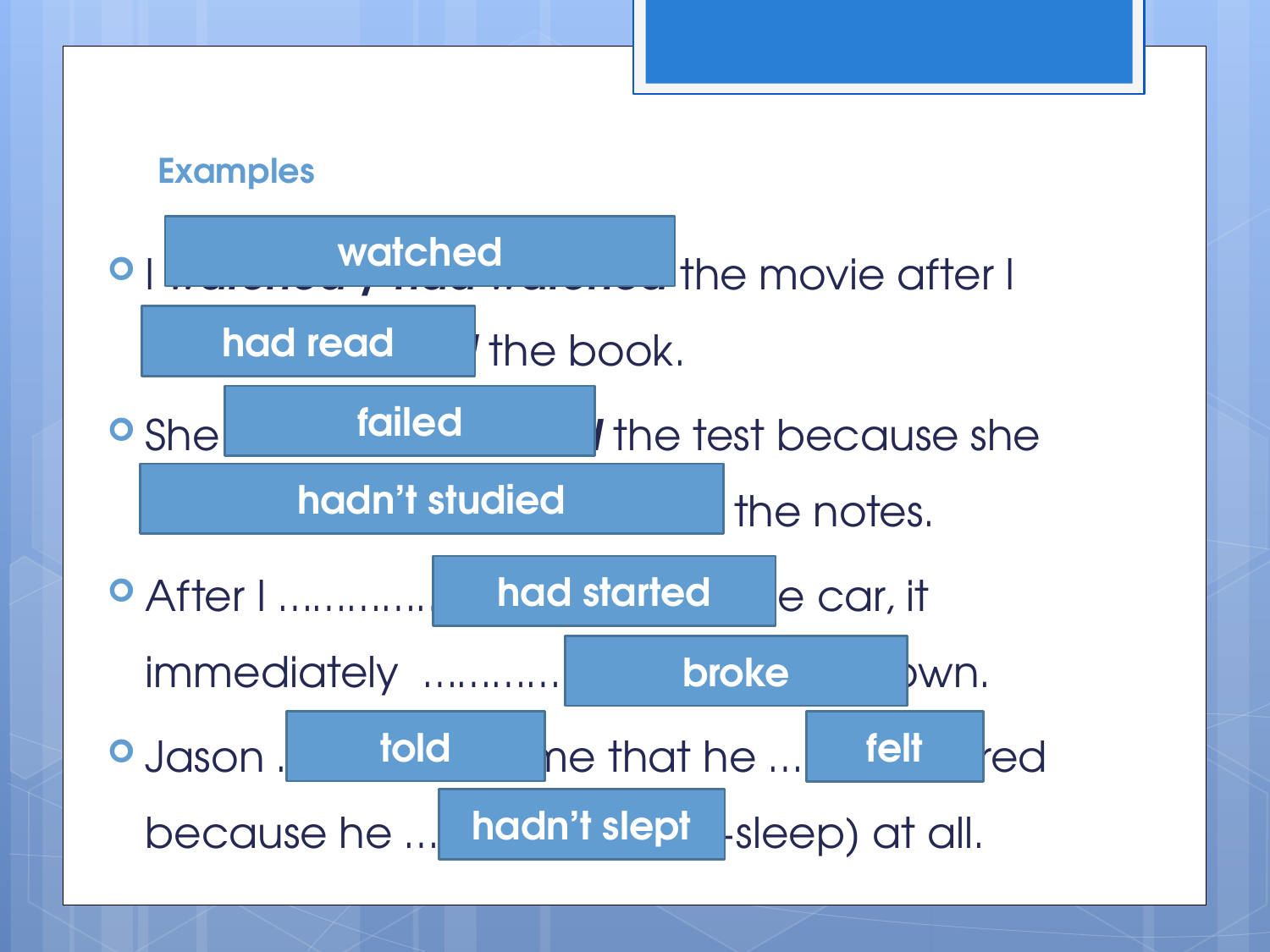

# Examples
I watched / had watched the movie after I
read / had read the book.
She failed / had failed the test because she
didn’t study / hadn’t studied the notes.
After I ………………….. (started) the car, it immediately  ………………….. (break) down.
Jason ………... (tell) me that he ….. (feel) tired because he ……………… (not+sleep) at all.

watched
had read
failed
hadn’t studied
had started
broke
told
felt
hadn’t slept